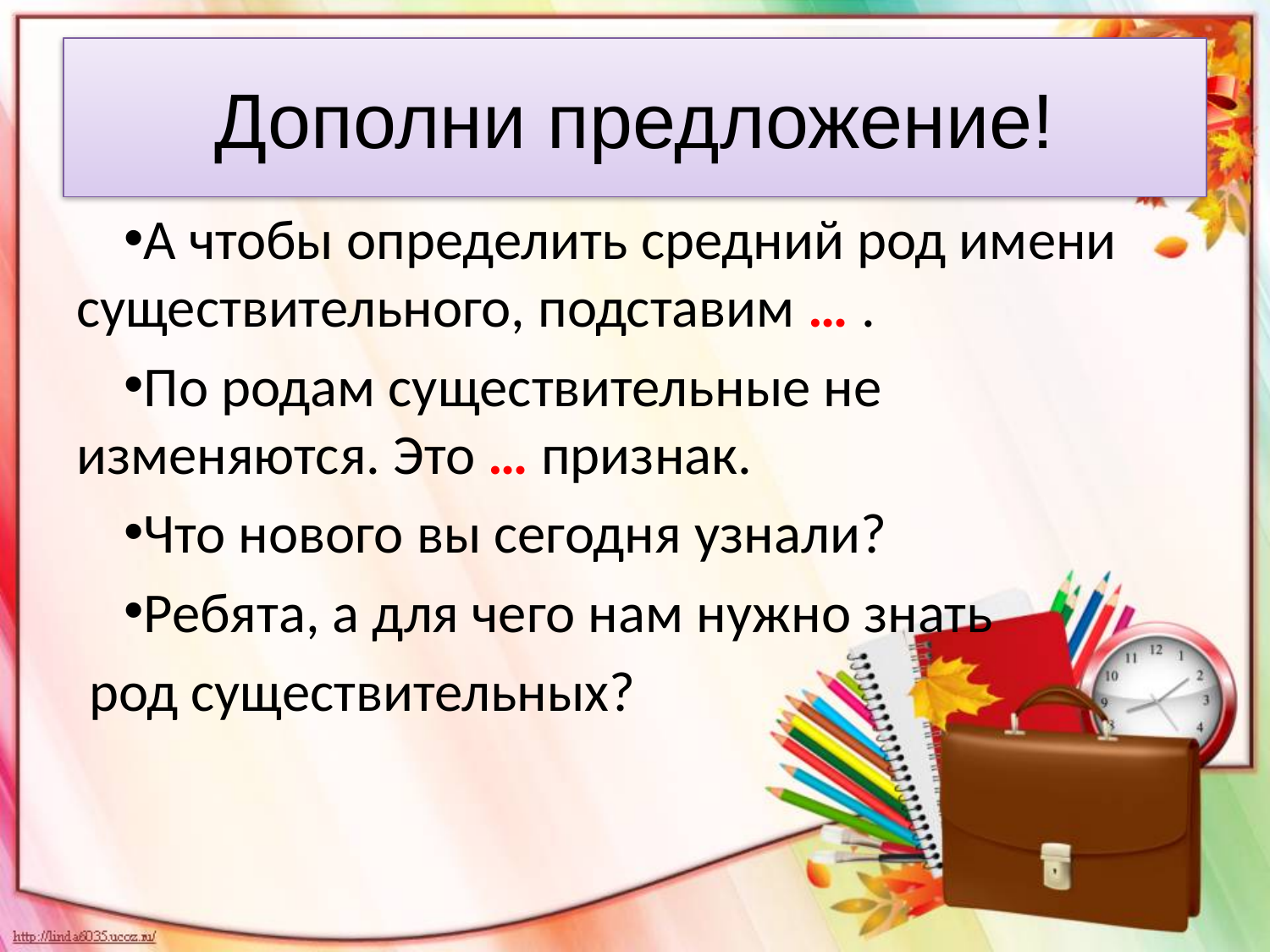

# Дополни предложение!
А чтобы определить средний род имени существительного, подставим … .
По родам существительные не изменяются. Это … признак.
Что нового вы сегодня узнали?
Ребята, а для чего нам нужно знать
 род существительных?